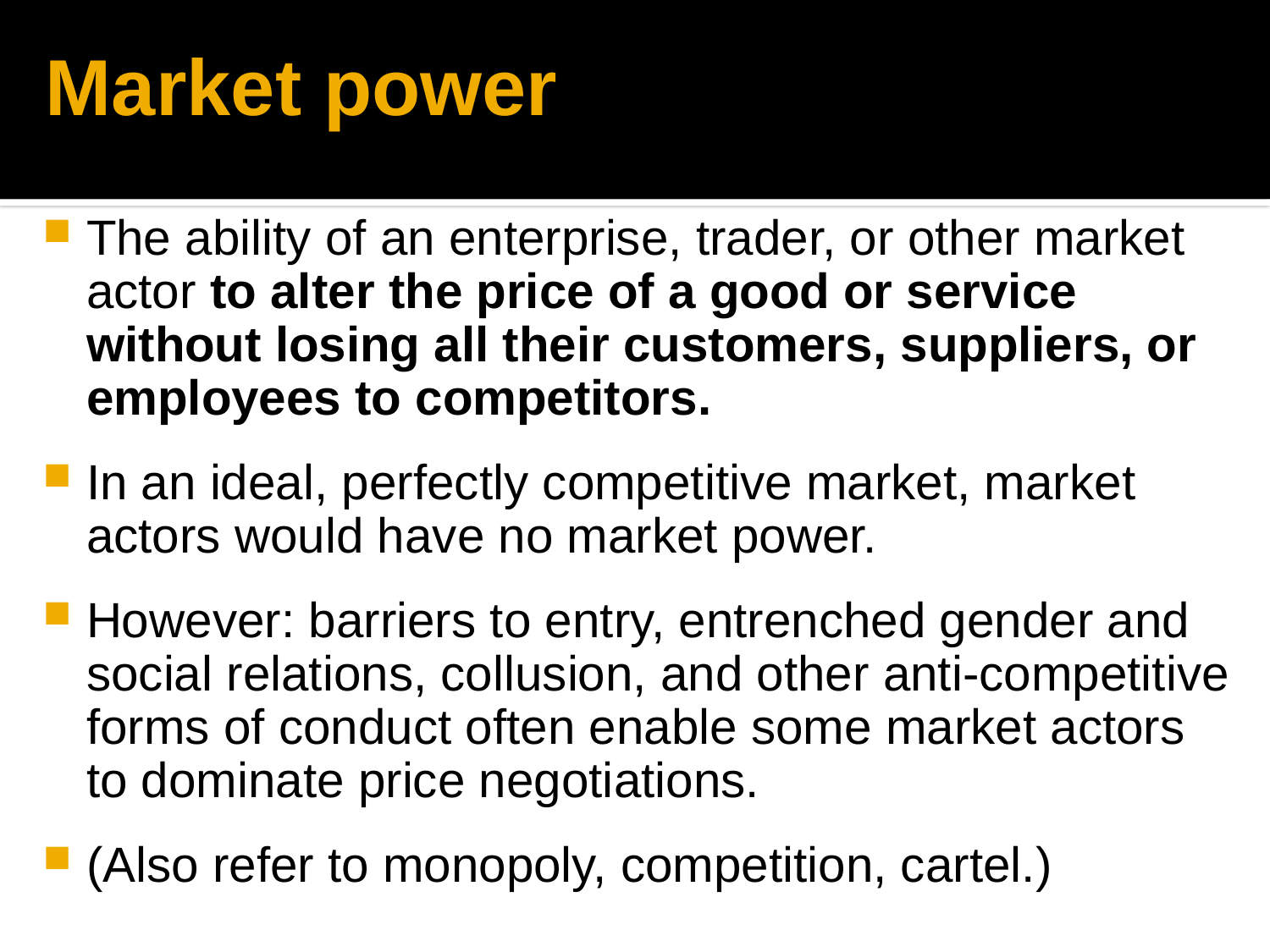

# Market power
The ability of an enterprise, trader, or other market actor to alter the price of a good or service without losing all their customers, suppliers, or employees to competitors.
In an ideal, perfectly competitive market, market actors would have no market power.
However: barriers to entry, entrenched gender and social relations, collusion, and other anti-competitive forms of conduct often enable some market actors to dominate price negotiations.
(Also refer to monopoly, competition, cartel.)